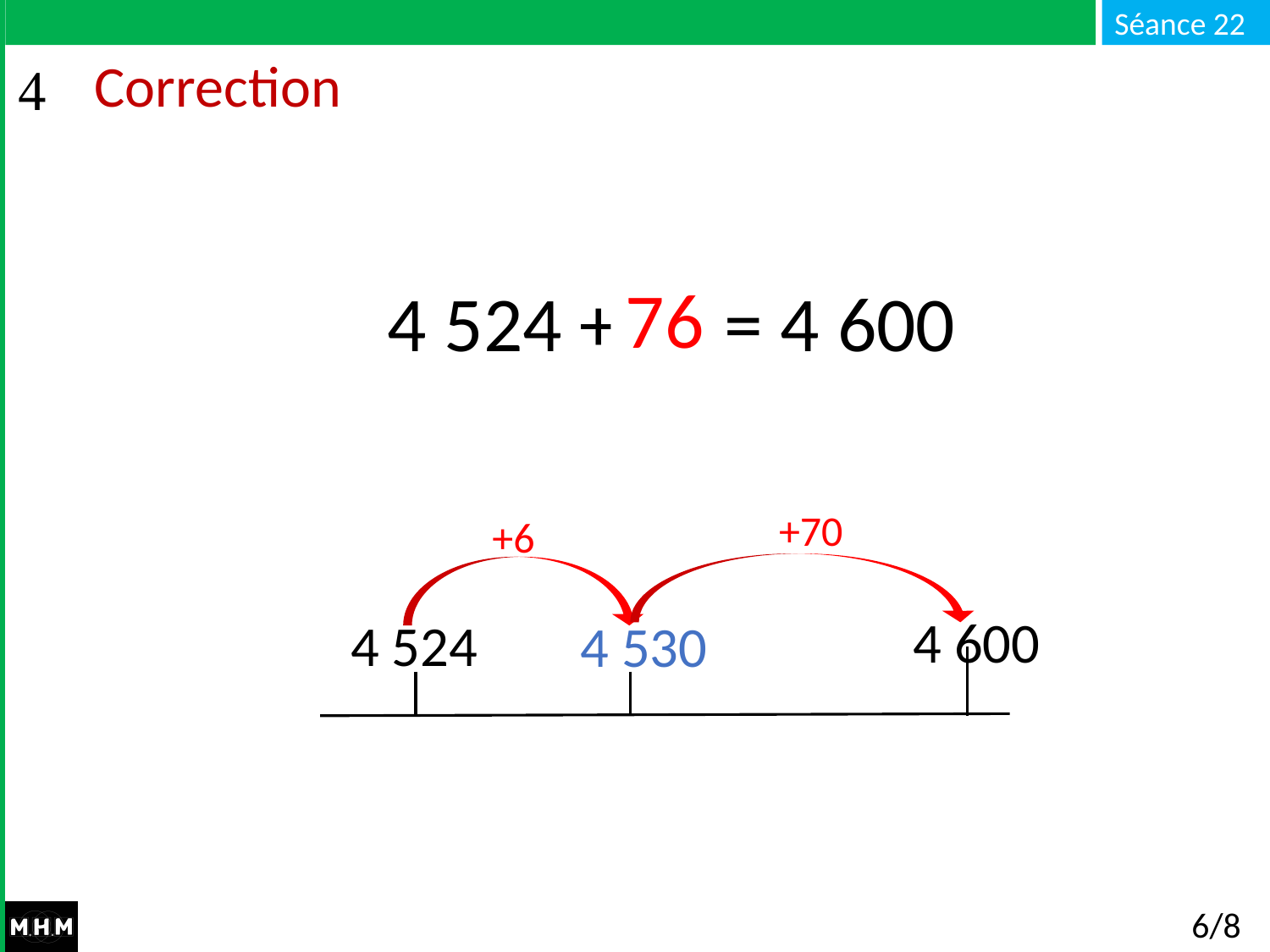

# Correction
76
 4 524 + …  = 4 600
+70
+6

4 600
4 524
4 530
6/8